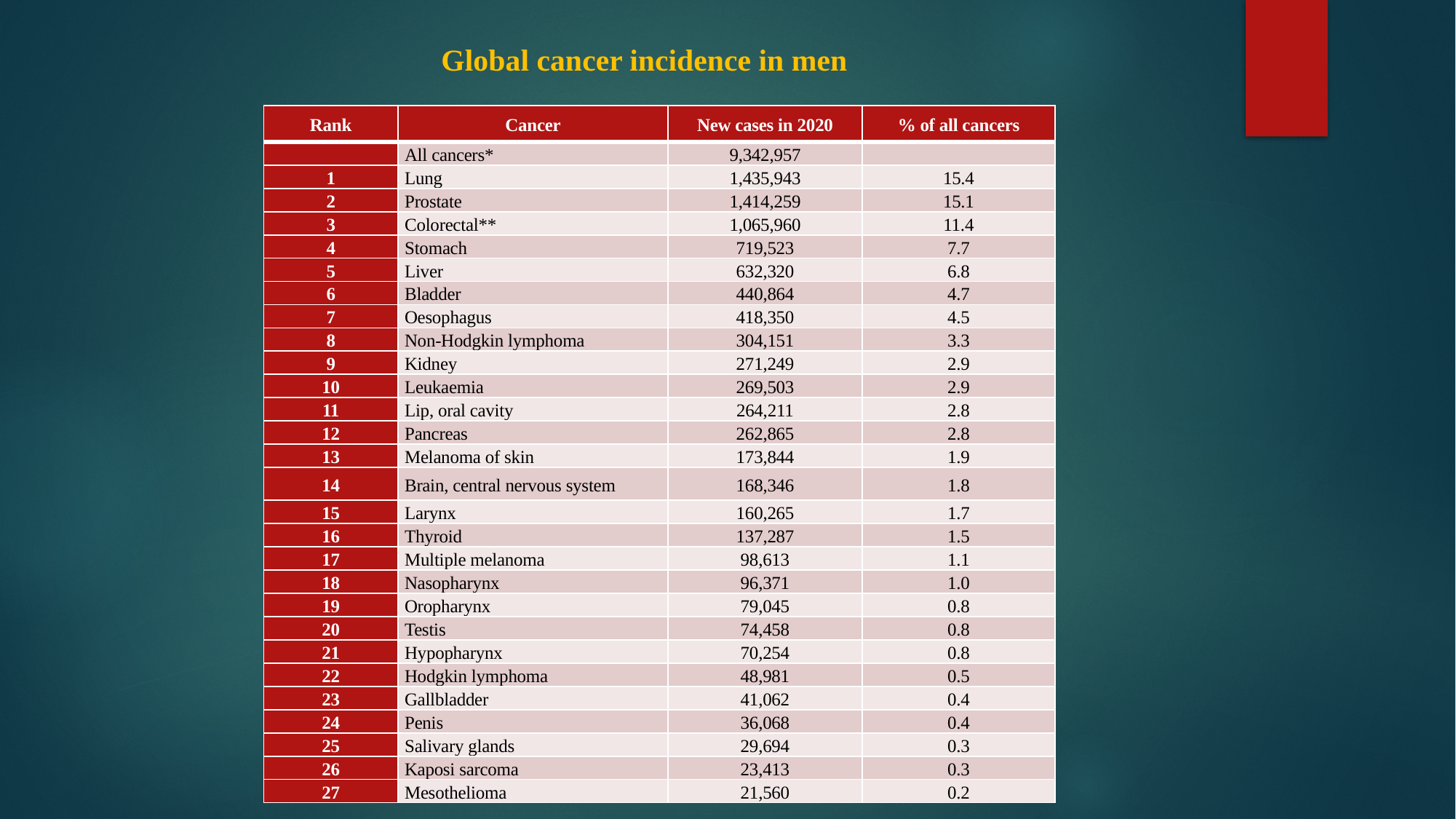

# Global cancer incidence in men
| Rank | Cancer | New cases in 2020 | % of all cancers |
| --- | --- | --- | --- |
|  | All cancers\* | 9,342,957 |  |
| 1 | Lung | 1,435,943 | 15.4 |
| 2 | Prostate | 1,414,259 | 15.1 |
| 3 | Colorectal\*\* | 1,065,960 | 11.4 |
| 4 | Stomach | 719,523 | 7.7 |
| 5 | Liver | 632,320 | 6.8 |
| 6 | Bladder | 440,864 | 4.7 |
| 7 | Oesophagus | 418,350 | 4.5 |
| 8 | Non-Hodgkin lymphoma | 304,151 | 3.3 |
| 9 | Kidney | 271,249 | 2.9 |
| 10 | Leukaemia | 269,503 | 2.9 |
| 11 | Lip, oral cavity | 264,211 | 2.8 |
| 12 | Pancreas | 262,865 | 2.8 |
| 13 | Melanoma of skin | 173,844 | 1.9 |
| 14 | Brain, central nervous system | 168,346 | 1.8 |
| 15 | Larynx | 160,265 | 1.7 |
| 16 | Thyroid | 137,287 | 1.5 |
| 17 | Multiple melanoma | 98,613 | 1.1 |
| 18 | Nasopharynx | 96,371 | 1.0 |
| 19 | Oropharynx | 79,045 | 0.8 |
| 20 | Testis | 74,458 | 0.8 |
| 21 | Hypopharynx | 70,254 | 0.8 |
| 22 | Hodgkin lymphoma | 48,981 | 0.5 |
| 23 | Gallbladder | 41,062 | 0.4 |
| 24 | Penis | 36,068 | 0.4 |
| 25 | Salivary glands | 29,694 | 0.3 |
| 26 | Kaposi sarcoma | 23,413 | 0.3 |
| 27 | Mesothelioma | 21,560 | 0.2 |